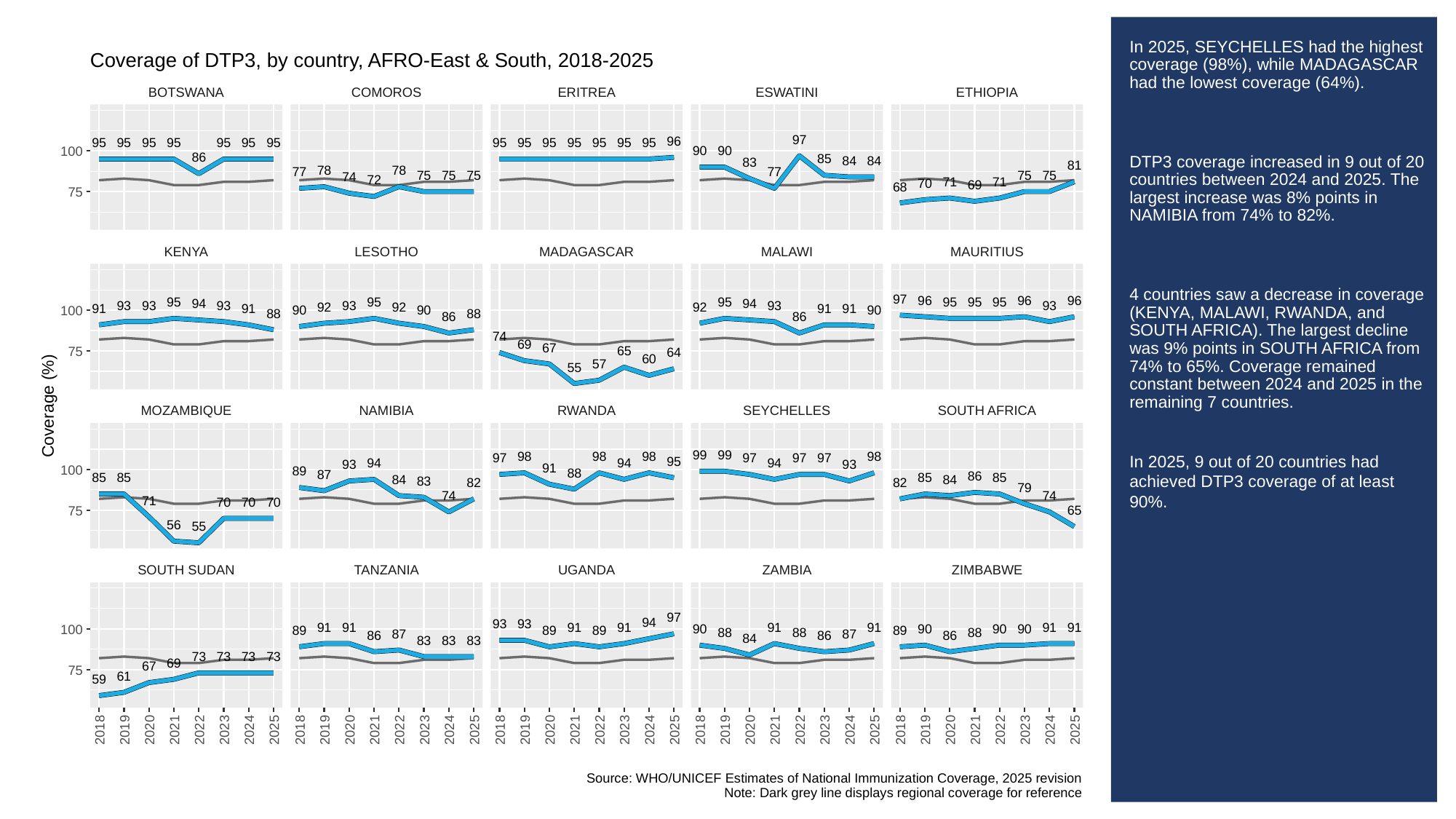

# In 2025, SEYCHELLES had the highest coverage (98%), while MADAGASCAR had the lowest coverage (64%).

DTP3 coverage increased in 9 out of 20 countries between 2024 and 2025. The largest increase was 8% points in NAMIBIA from 74% to 82%.

4 countries saw a decrease in coverage (KENYA, MALAWI, RWANDA, and SOUTH AFRICA). The largest decline was 9% points in SOUTH AFRICA from 74% to 65%. Coverage remained constant between 2024 and 2025 in the remaining 7 countries.

In 2025, 9 out of 20 countries had achieved DTP3 coverage of at least 90%.

Coverage of DTP3, by country, AFRO-East & South, 2018-2025
BOTSWANA
COMOROS
ERITREA
ESWATINI
ETHIOPIA

97
96
95
95
95
95
95
95
95
95
95
95
95
95
95
95
90
90
100

86
85
84
84

83

81
78
78
77
77
75
75
75
75
75

74
72
71
71
70

69
68

75

KENYA
LESOTHO
MADAGASCAR
MALAWI
MAURITIUS

97
96
96
96
95
95
95
95
95
95
94
94
93
93
93
93
93
93
92
92
92
91
91
91
91
90
90
90
100
88
88

86
86

74

69
67
65
75
64

60
57
55

Coverage (%)
MOZAMBIQUE
NAMIBIA
RWANDA
SEYCHELLES
SOUTH AFRICA

99
99
98
98
98
98
97
97
97
97
95
94
94
94
93
93
91
100
89
88
87

86

85
85
85
85

84
84
83
82
82

79

74
74

71
70
70
70

65
75

56
55

SOUTH SUDAN
TANZANIA
UGANDA
ZAMBIA
ZIMBABWE

97
94
93
93
91
91
91
91
91
91
91
91
90
90
90
90
100
89
89
89
89
88
88
88
87
87

86
86
86
84

83
83
83

73
73
73
73

69
67
75

61

59

2018
2019
2020
2021
2022
2023
2024
2025
2018
2019
2020
2021
2022
2023
2024
2025
2018
2019
2020
2021
2022
2023
2024
2025
2018
2019
2020
2021
2022
2023
2024
2025
2018
2019
2020
2021
2022
2023
2024
2025
Source: WHO/UNICEF Estimates of National Immunization Coverage, 2025 revision
Note: Dark grey line displays regional coverage for reference